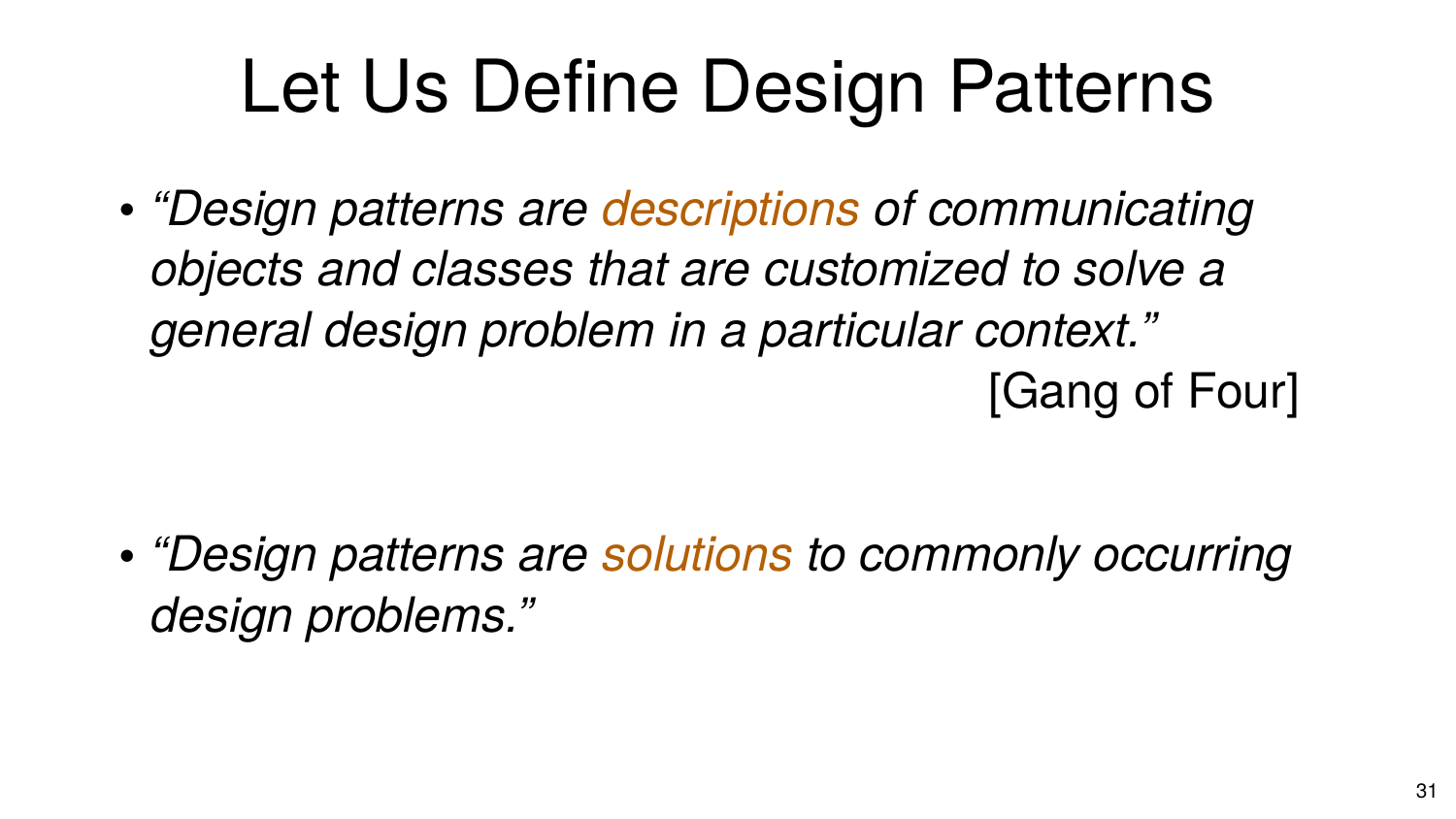

# Let Us Define Design Patterns
“Design patterns are descriptions of communicating objects and classes that are customized to solve a general design problem in a particular context.”
[Gang of Four]

“Design patterns are solutions to commonly occurring design problems.”
31